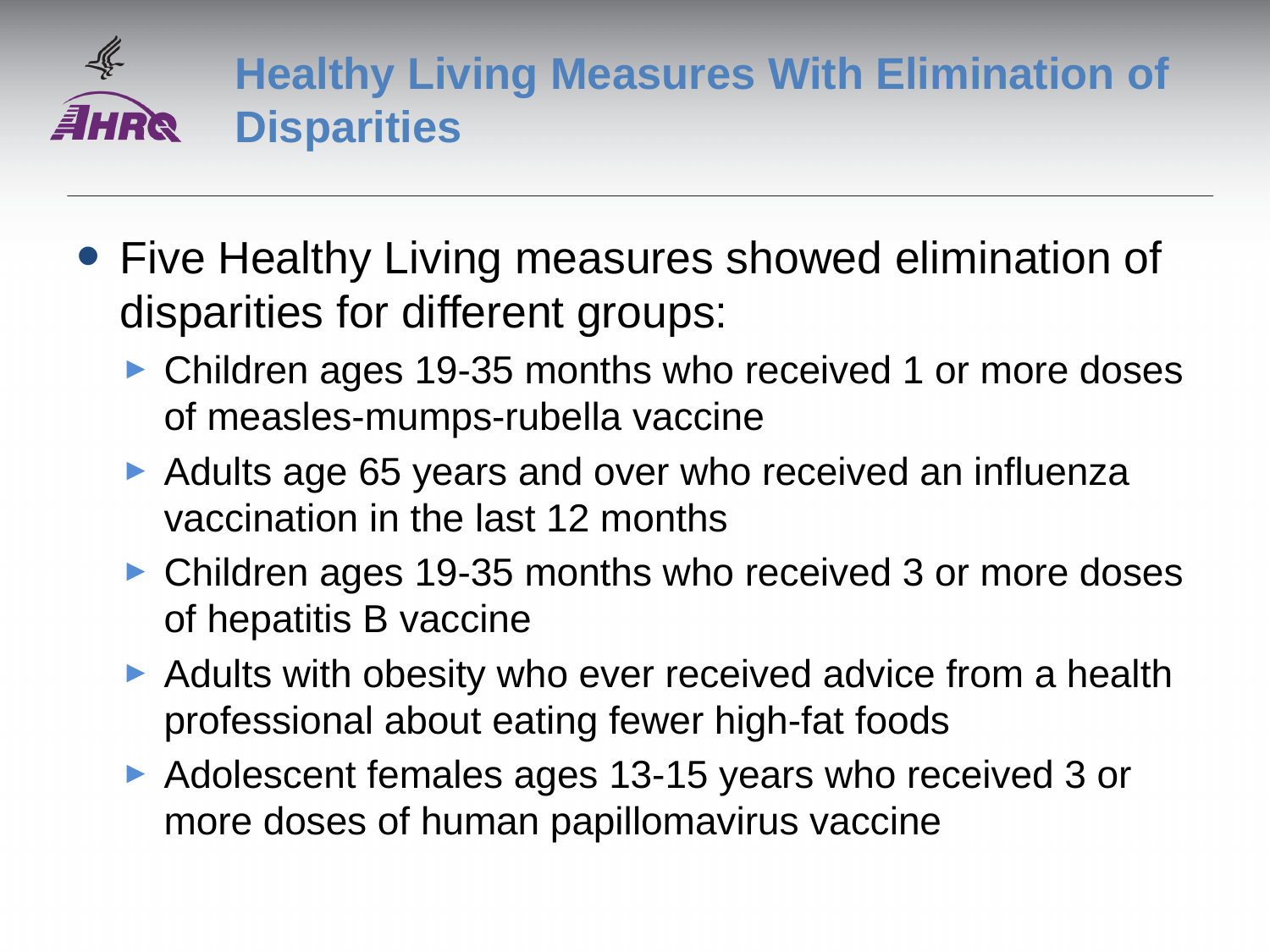

# Healthy Living Measures With Elimination of Disparities
Five Healthy Living measures showed elimination of disparities for different groups:
Children ages 19-35 months who received 1 or more doses of measles-mumps-rubella vaccine
Adults age 65 years and over who received an influenza vaccination in the last 12 months
Children ages 19-35 months who received 3 or more doses of hepatitis B vaccine
Adults with obesity who ever received advice from a health professional about eating fewer high-fat foods
Adolescent females ages 13-15 years who received 3 or more doses of human papillomavirus vaccine